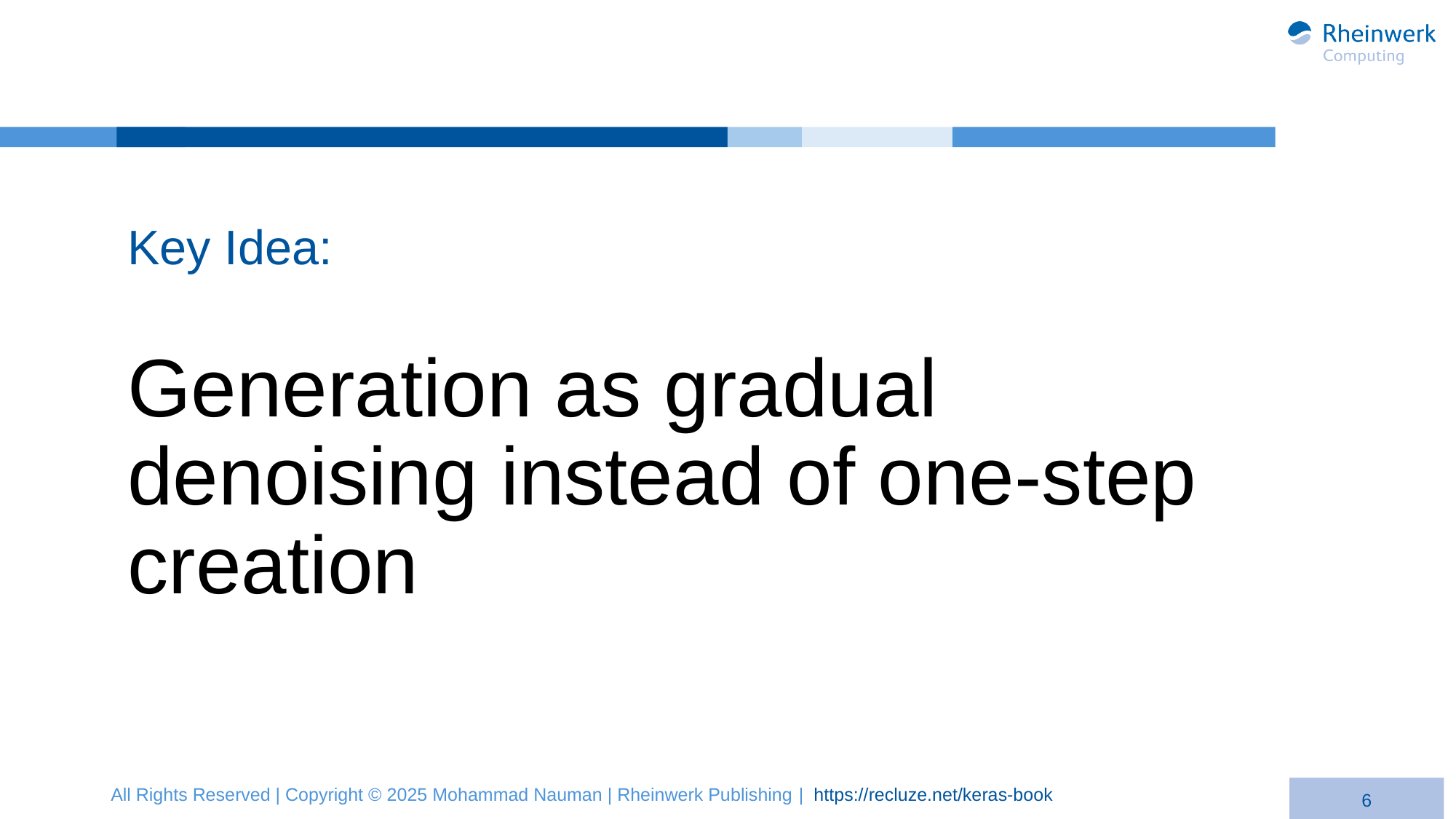

Key Idea:
# Generation as gradual denoising instead of one-step creation